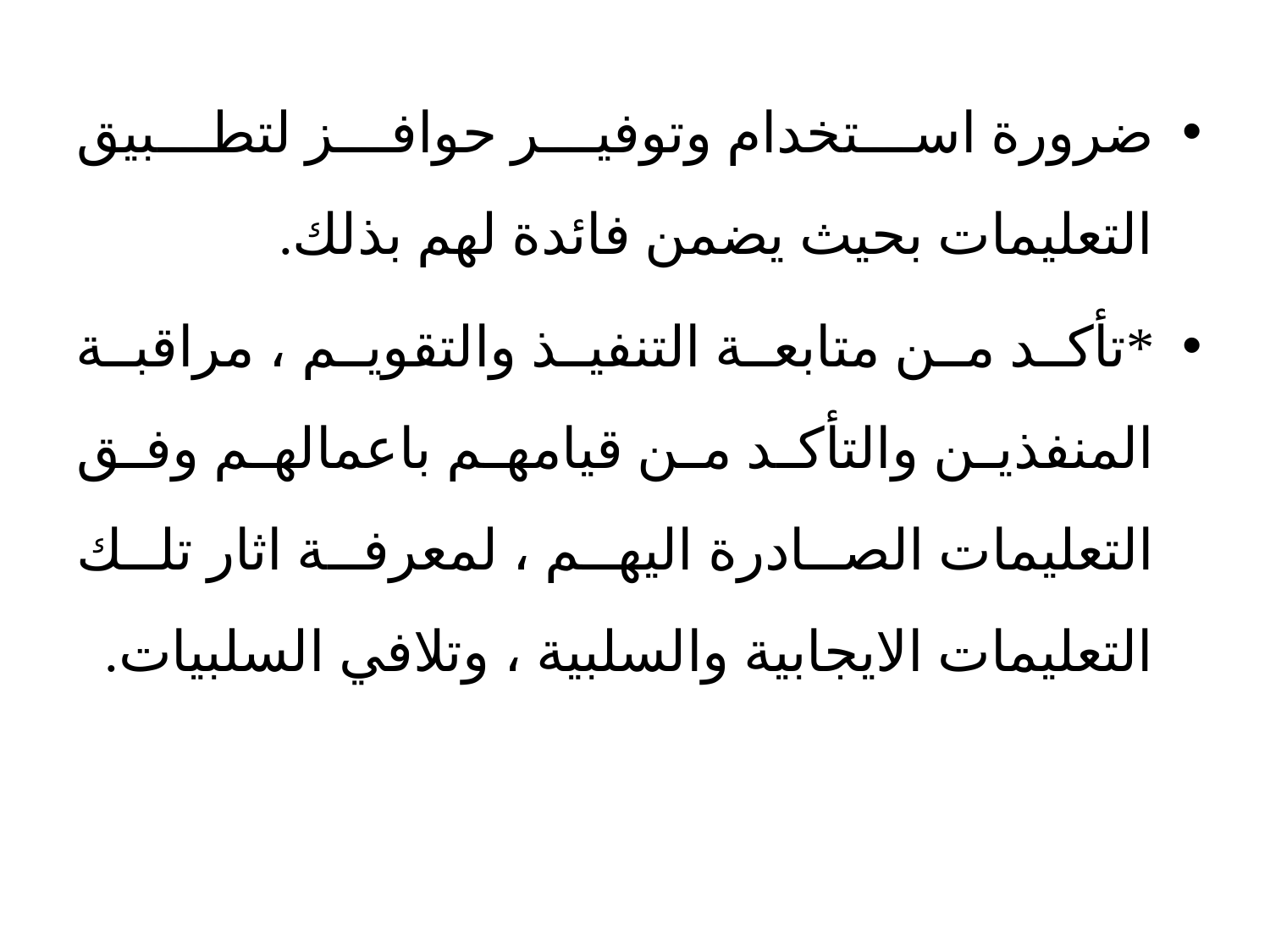

ضرورة استخدام وتوفير حوافز لتطبيق التعليمات بحيث يضمن فائدة لهم بذلك.
*تأكد من متابعة التنفيذ والتقويم ، مراقبة المنفذين والتأكد من قيامهم باعمالهم وفق التعليمات الصادرة اليهم ، لمعرفة اثار تلك التعليمات الايجابية والسلبية ، وتلافي السلبيات.